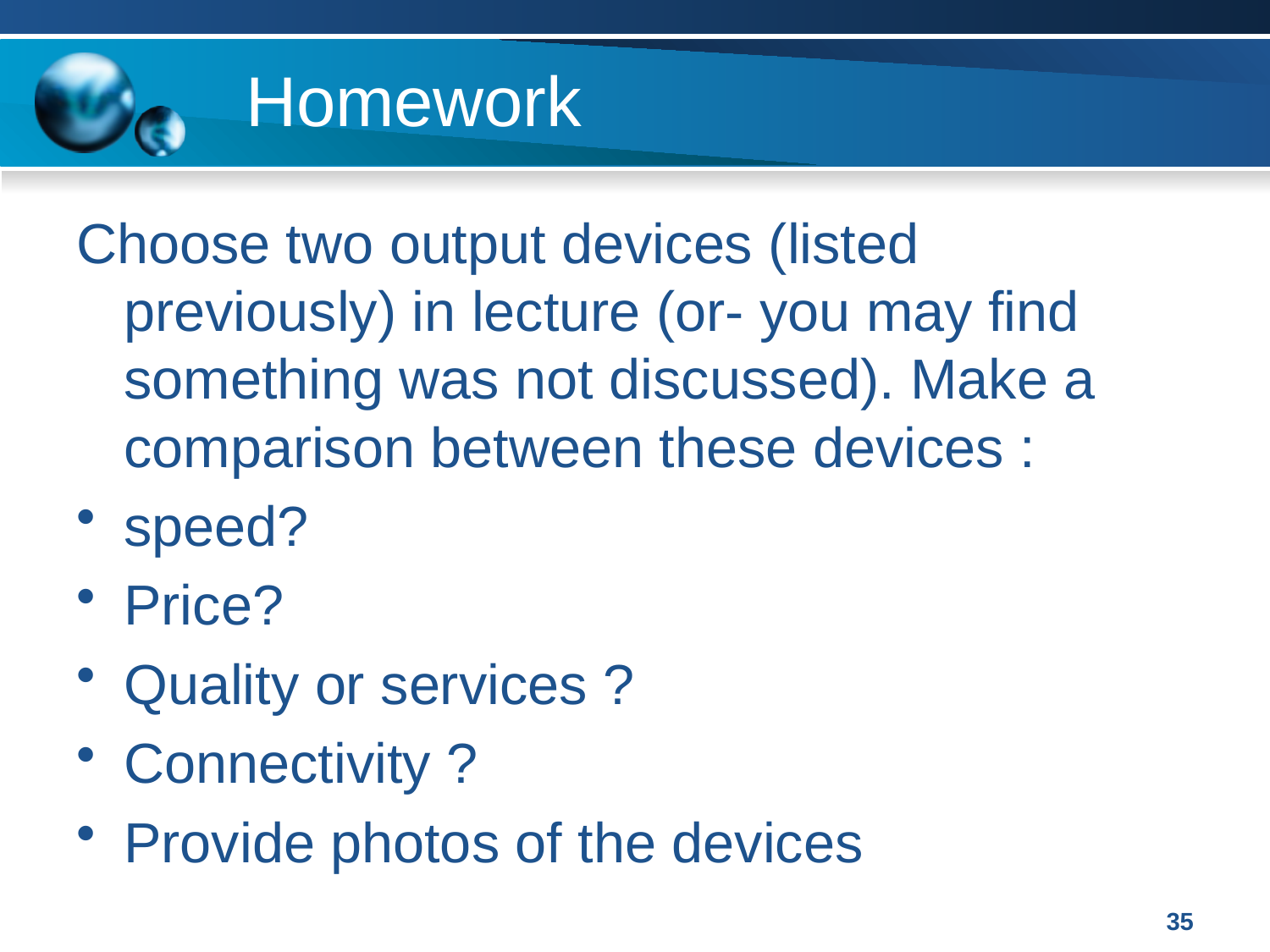

# Homework
Choose two output devices (listed previously) in lecture (or- you may find something was not discussed). Make a comparison between these devices :
speed?
Price?
Quality or services ?
Connectivity ?
Provide photos of the devices

35